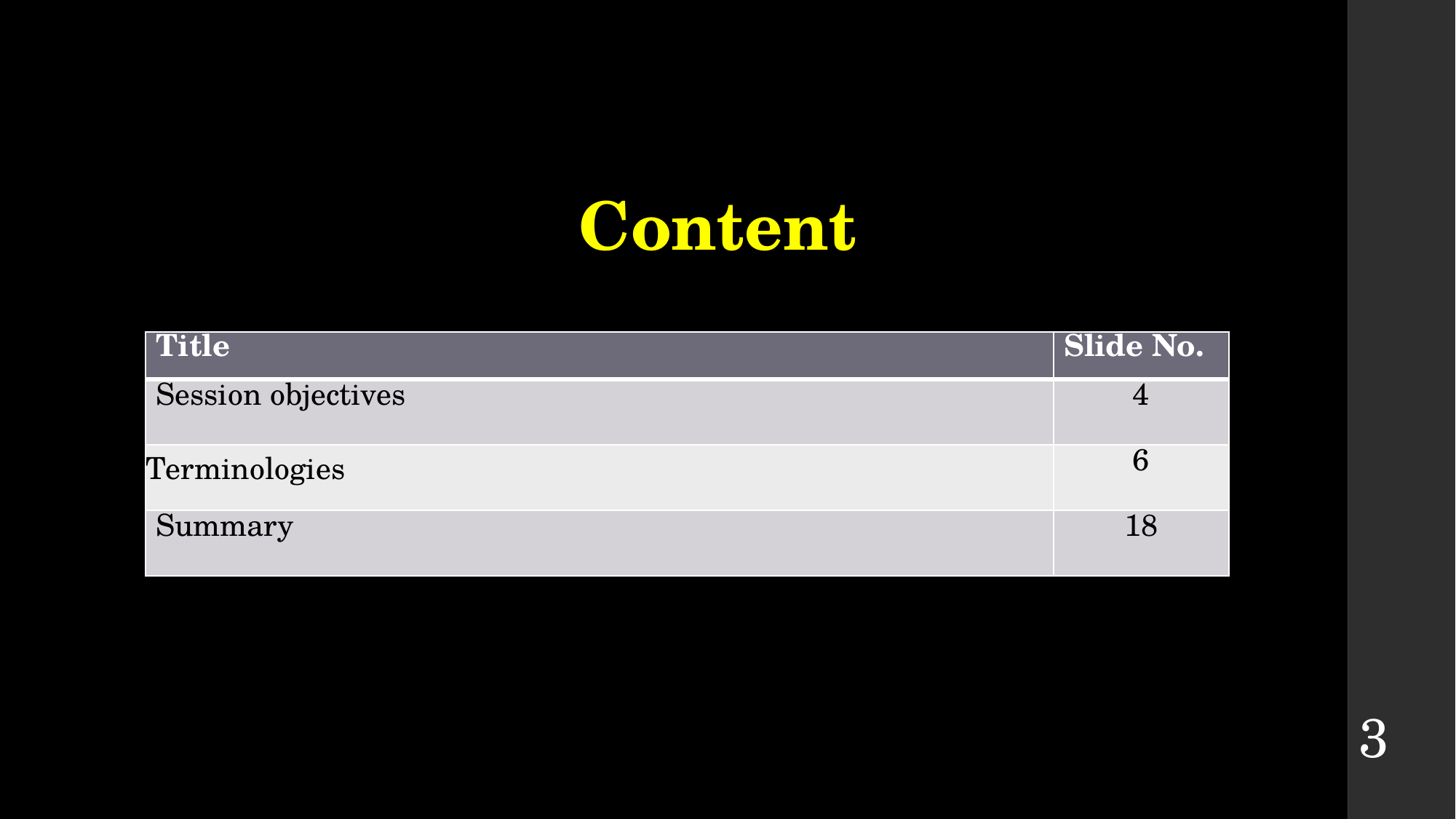

# Content
| Title | Slide No. |
| --- | --- |
| Session objectives | 4 |
| Terminologies | 6 |
| Summary | 18 |
3